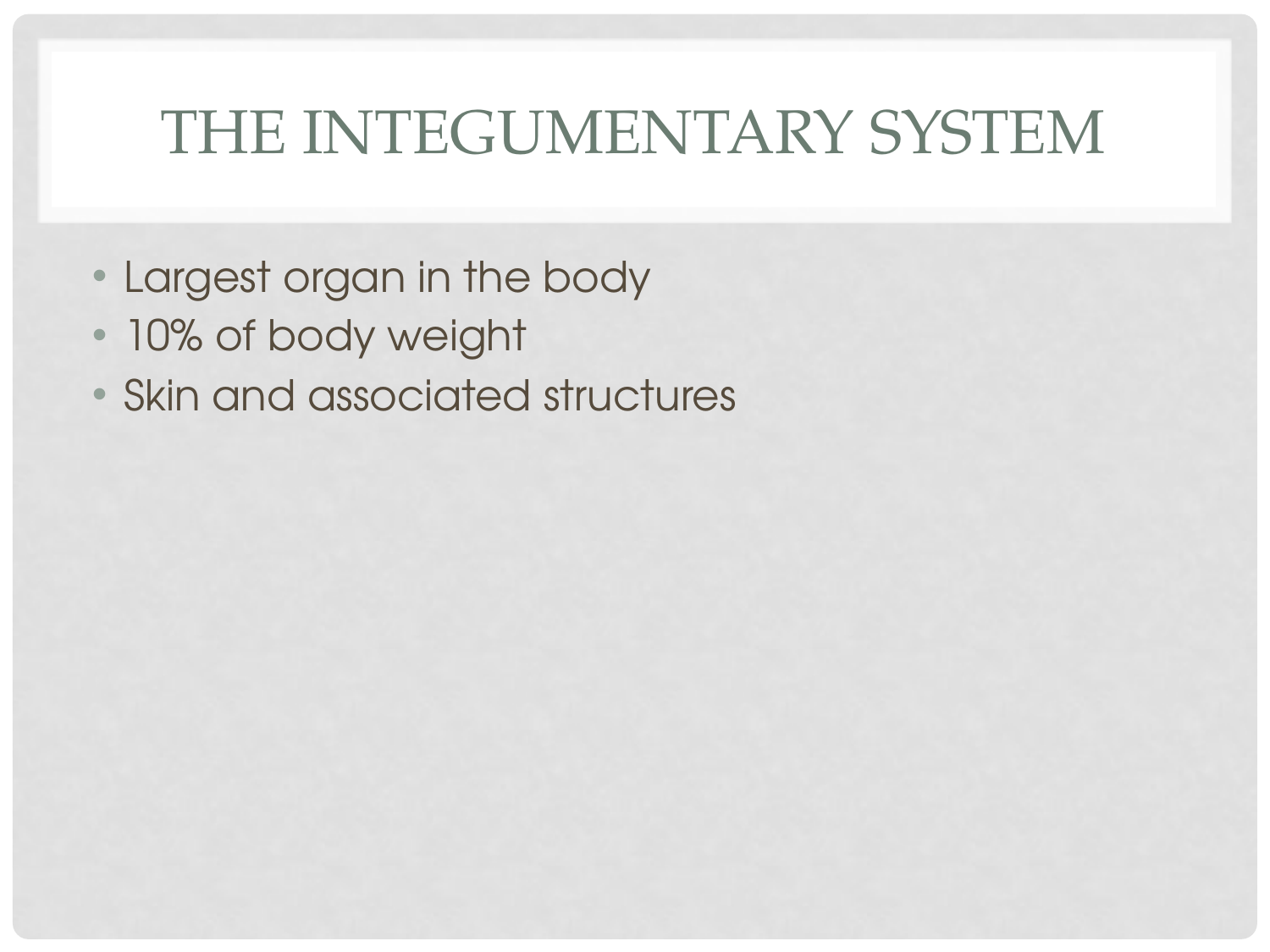

# The integumentary system
Largest organ in the body
10% of body weight
Skin and associated structures